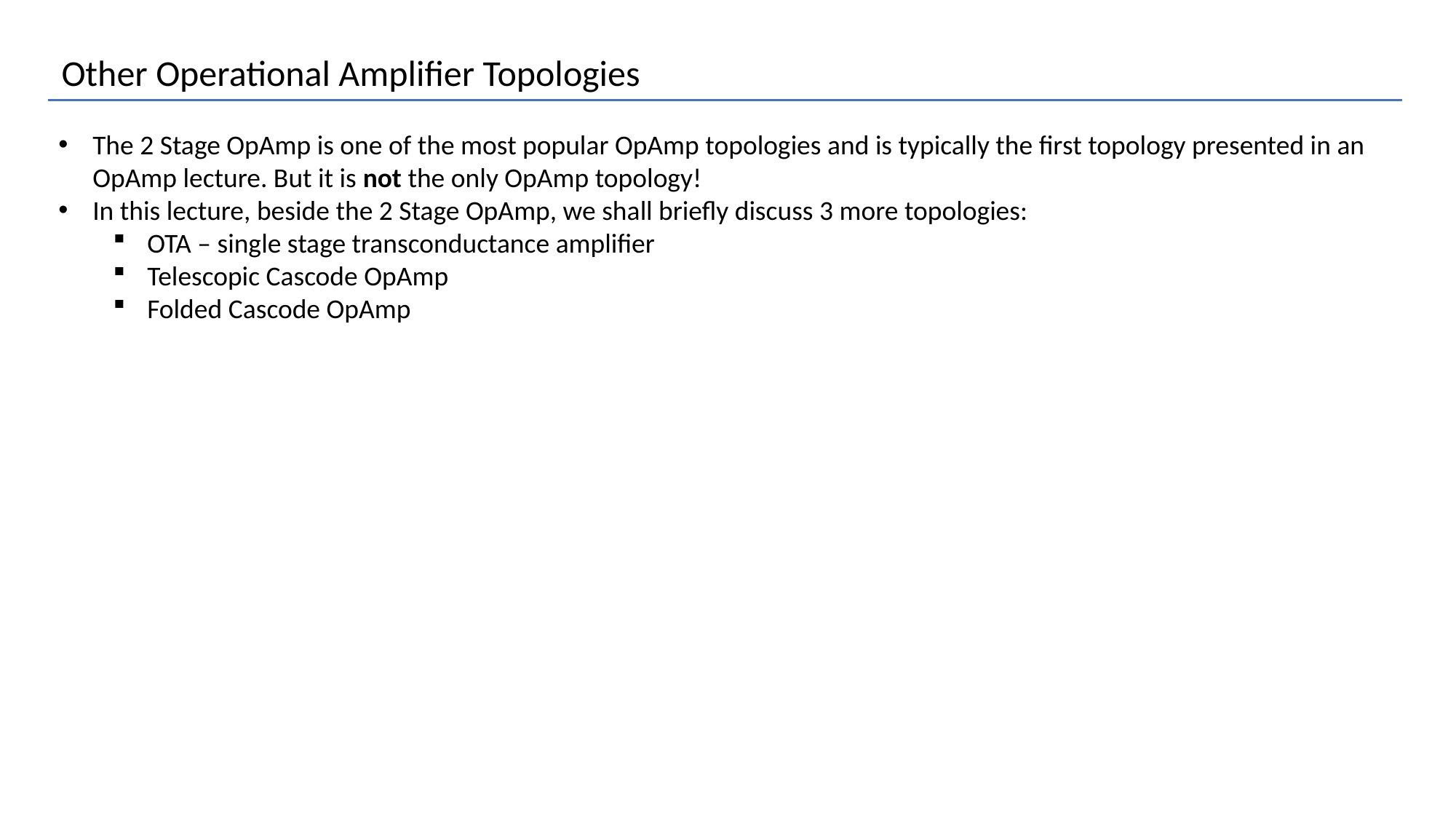

Other Operational Amplifier Topologies
The 2 Stage OpAmp is one of the most popular OpAmp topologies and is typically the first topology presented in an OpAmp lecture. But it is not the only OpAmp topology!
In this lecture, beside the 2 Stage OpAmp, we shall briefly discuss 3 more topologies:
OTA – single stage transconductance amplifier
Telescopic Cascode OpAmp
Folded Cascode OpAmp